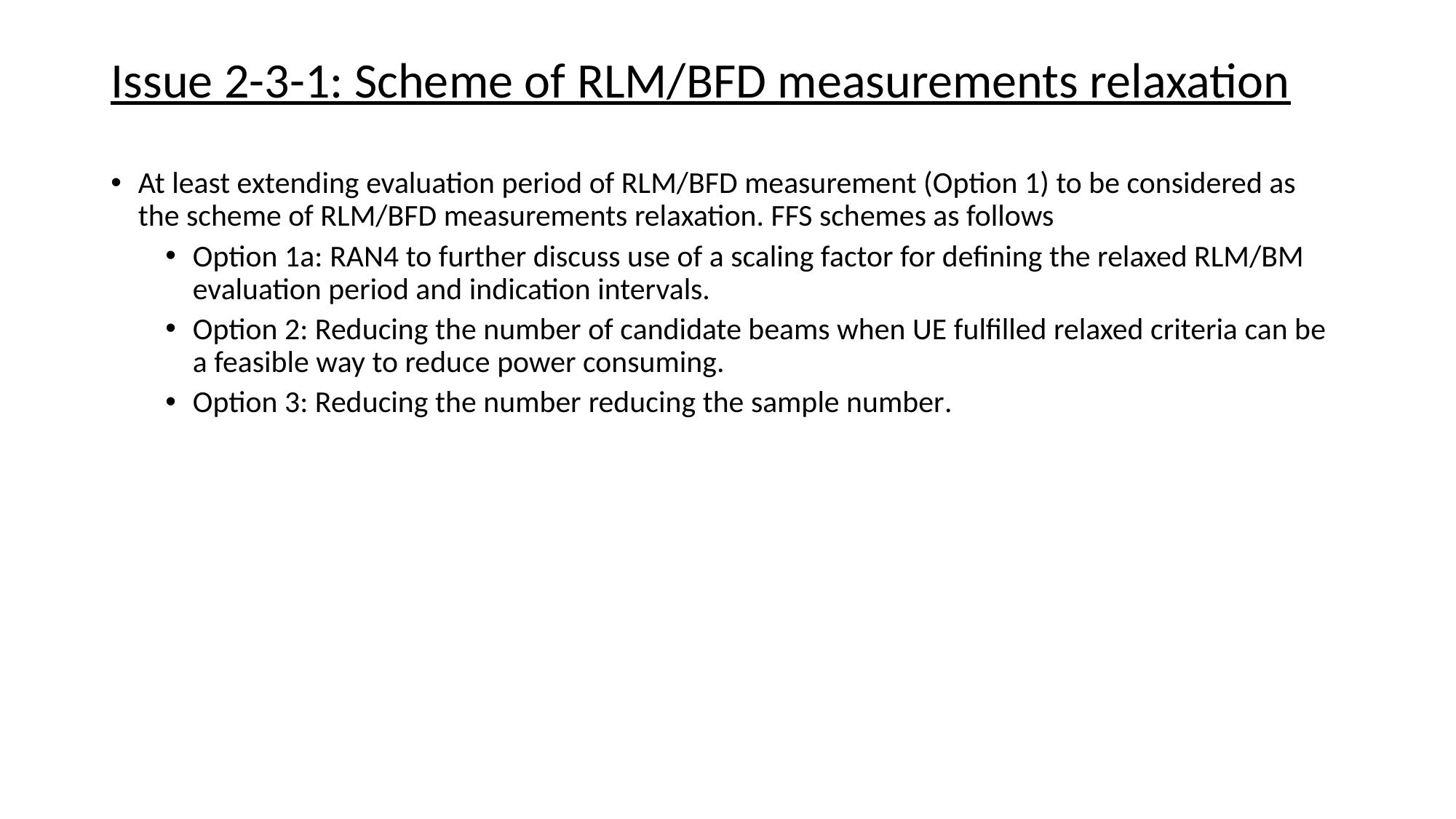

# Issue 2-3-1: Scheme of RLM/BFD measurements relaxation
At least extending evaluation period of RLM/BFD measurement (Option 1) to be considered as the scheme of RLM/BFD measurements relaxation. FFS schemes as follows
Option 1a: RAN4 to further discuss use of a scaling factor for defining the relaxed RLM/BM evaluation period and indication intervals.
Option 2: Reducing the number of candidate beams when UE fulfilled relaxed criteria can be a feasible way to reduce power consuming.
Option 3: Reducing the number reducing the sample number.